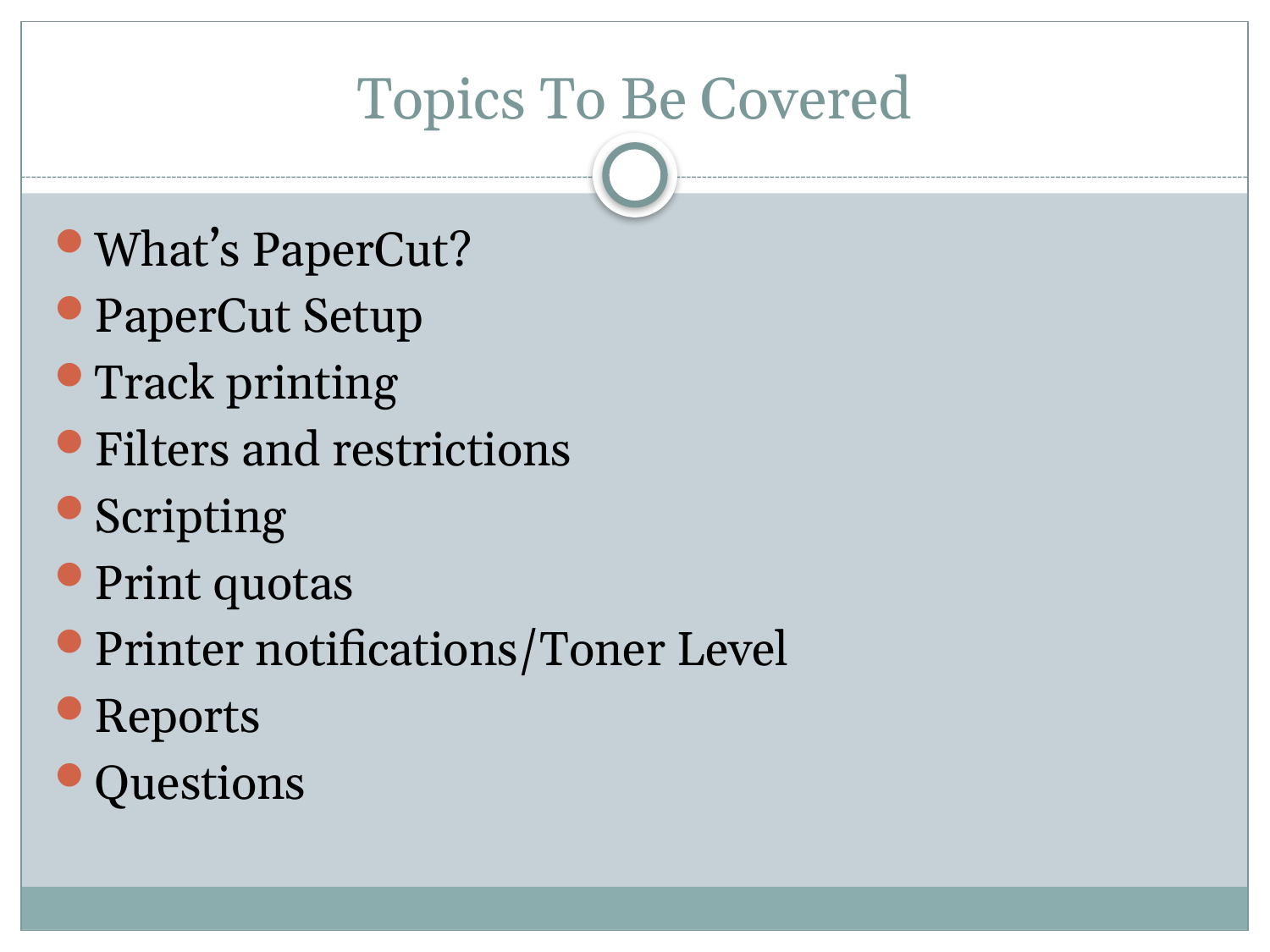

# Topics To Be Covered
What’s PaperCut?
PaperCut Setup
Track printing
Filters and restrictions
Scripting
Print quotas
Printer notifications/Toner Level
Reports
Questions